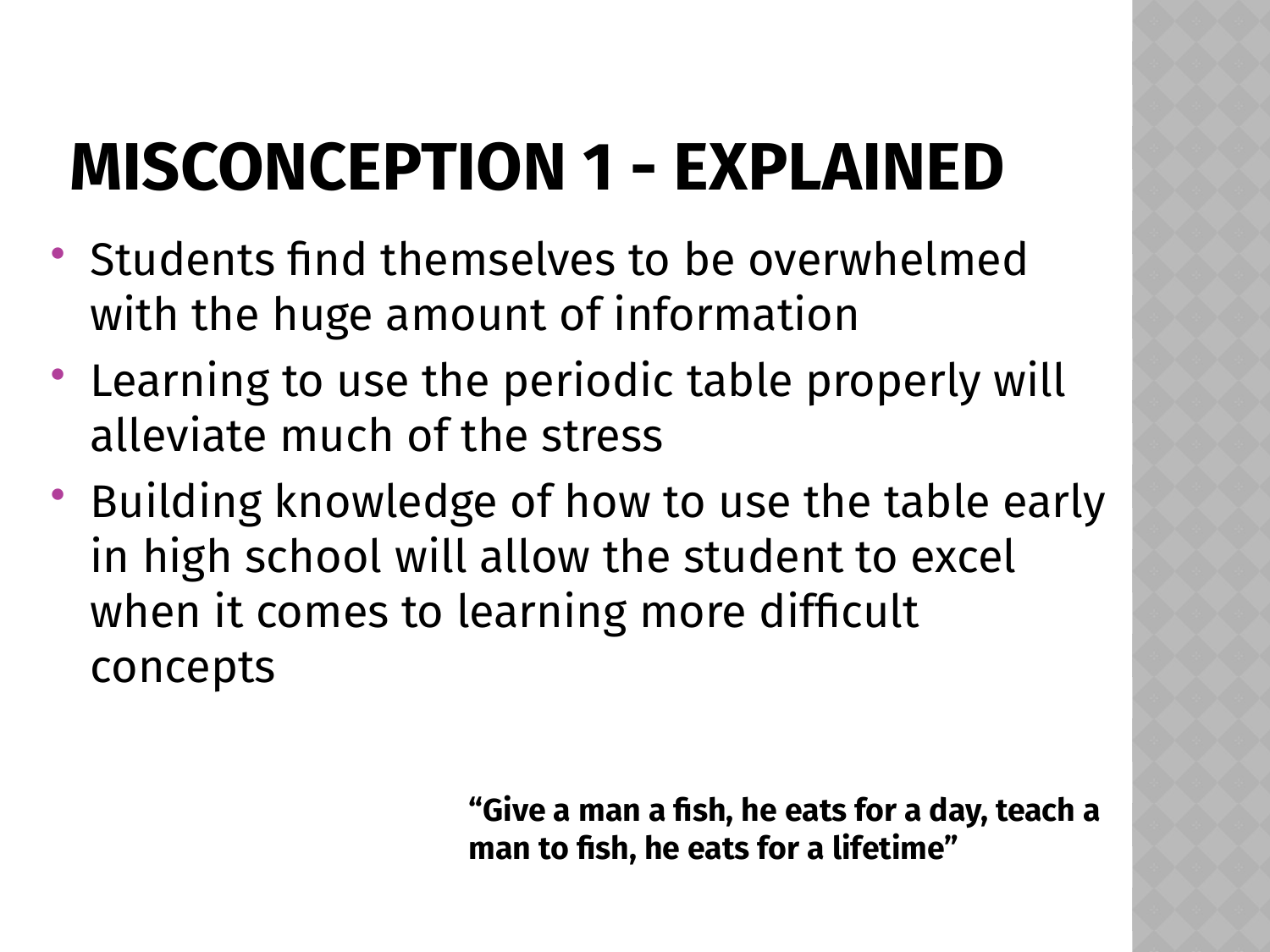

# Misconception 1 - Explained
Students find themselves to be overwhelmed with the huge amount of information
Learning to use the periodic table properly will alleviate much of the stress
Building knowledge of how to use the table early in high school will allow the student to excel when it comes to learning more difficult concepts
“Give a man a fish, he eats for a day, teach a man to fish, he eats for a lifetime”